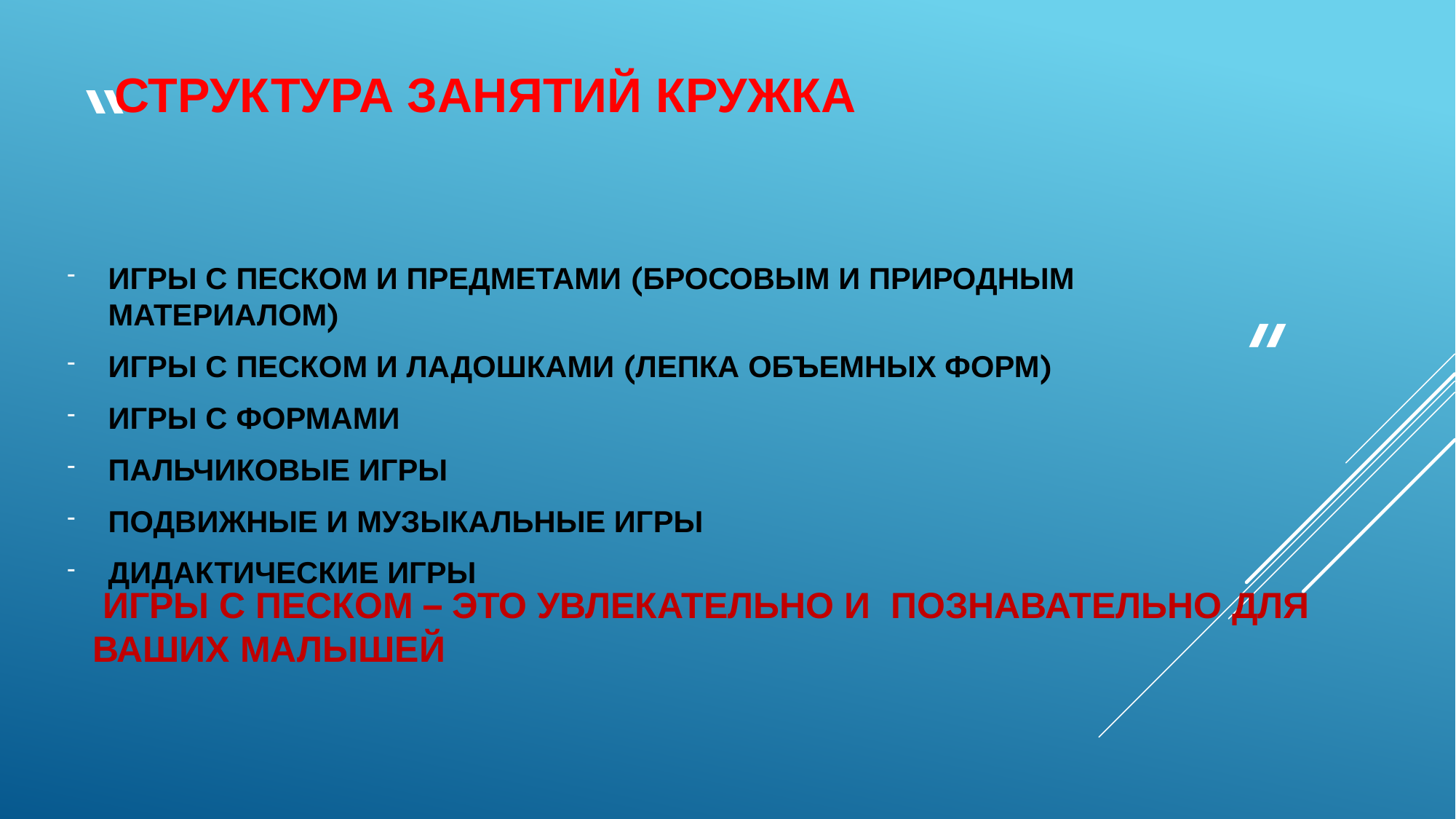

# СТРУКТУРА ЗАНЯТИЙ КРУЖКА
ИГРЫ С ПЕСКОМ И ПРЕДМЕТАМИ (БРОСОВЫМ И ПРИРОДНЫМ МАТЕРИАЛОМ)
ИГРЫ С ПЕСКОМ И ЛАДОШКАМИ (ЛЕПКА ОБЪЕМНЫХ ФОРМ)
ИГРЫ С ФОРМАМИ
ПАЛЬЧИКОВЫЕ ИГРЫ
ПОДВИЖНЫЕ И МУЗЫКАЛЬНЫЕ ИГРЫ
ДИДАКТИЧЕСКИЕ ИГРЫ

 ИГРЫ С ПЕСКОМ – ЭТО УВЛЕКАТЕЛЬНО И  ПОЗНАВАТЕЛЬНО ДЛЯ ВАШИХ МАЛЫШЕЙ